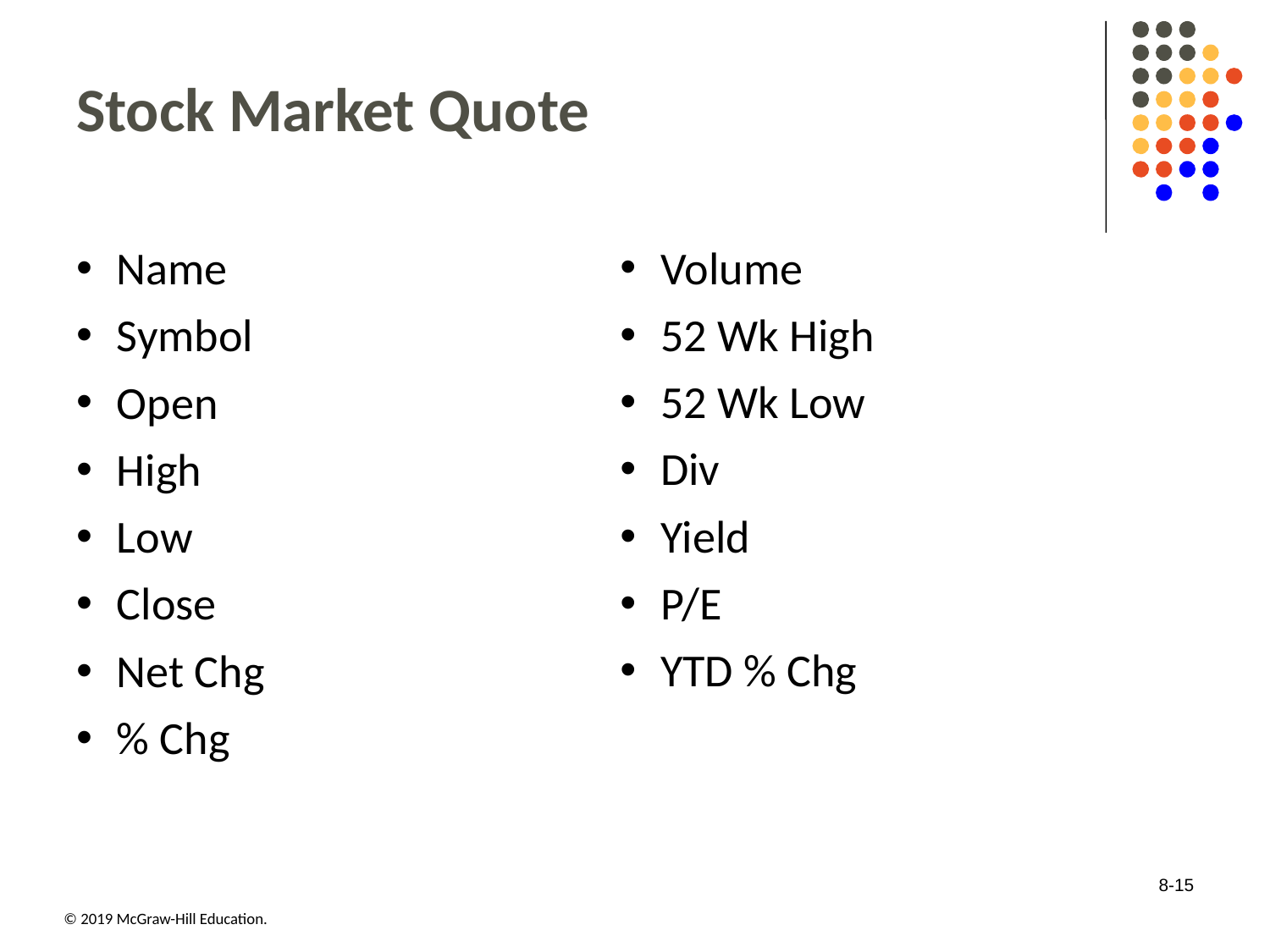

# Stock Market Quote
Volume
52 Wk High
52 Wk Low
Div
Yield
P/E
YTD % Chg
Name
Symbol
Open
High
Low
Close
Net Chg
% Chg
8-15